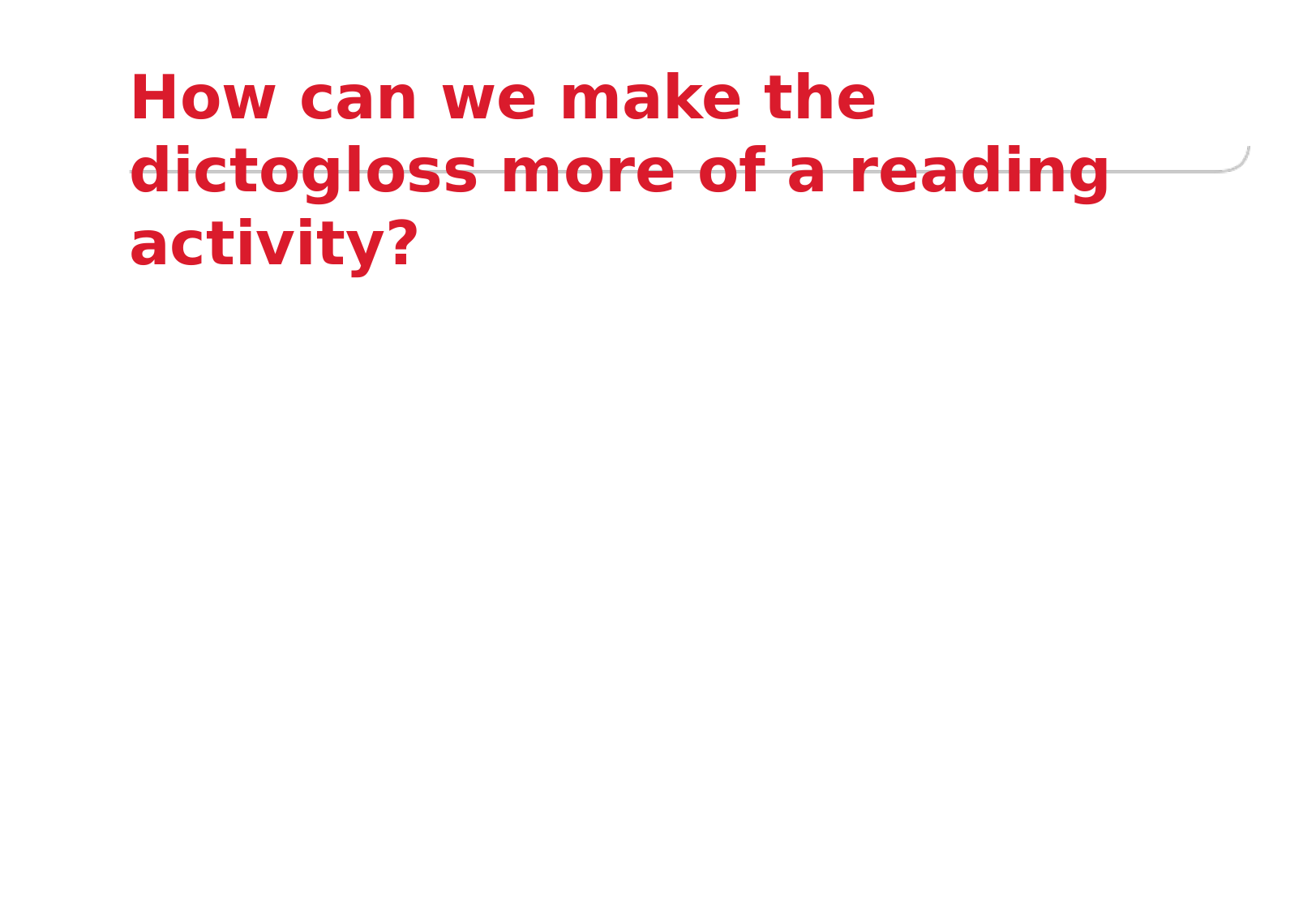

# How can we make the dictogloss more of a reading activity?